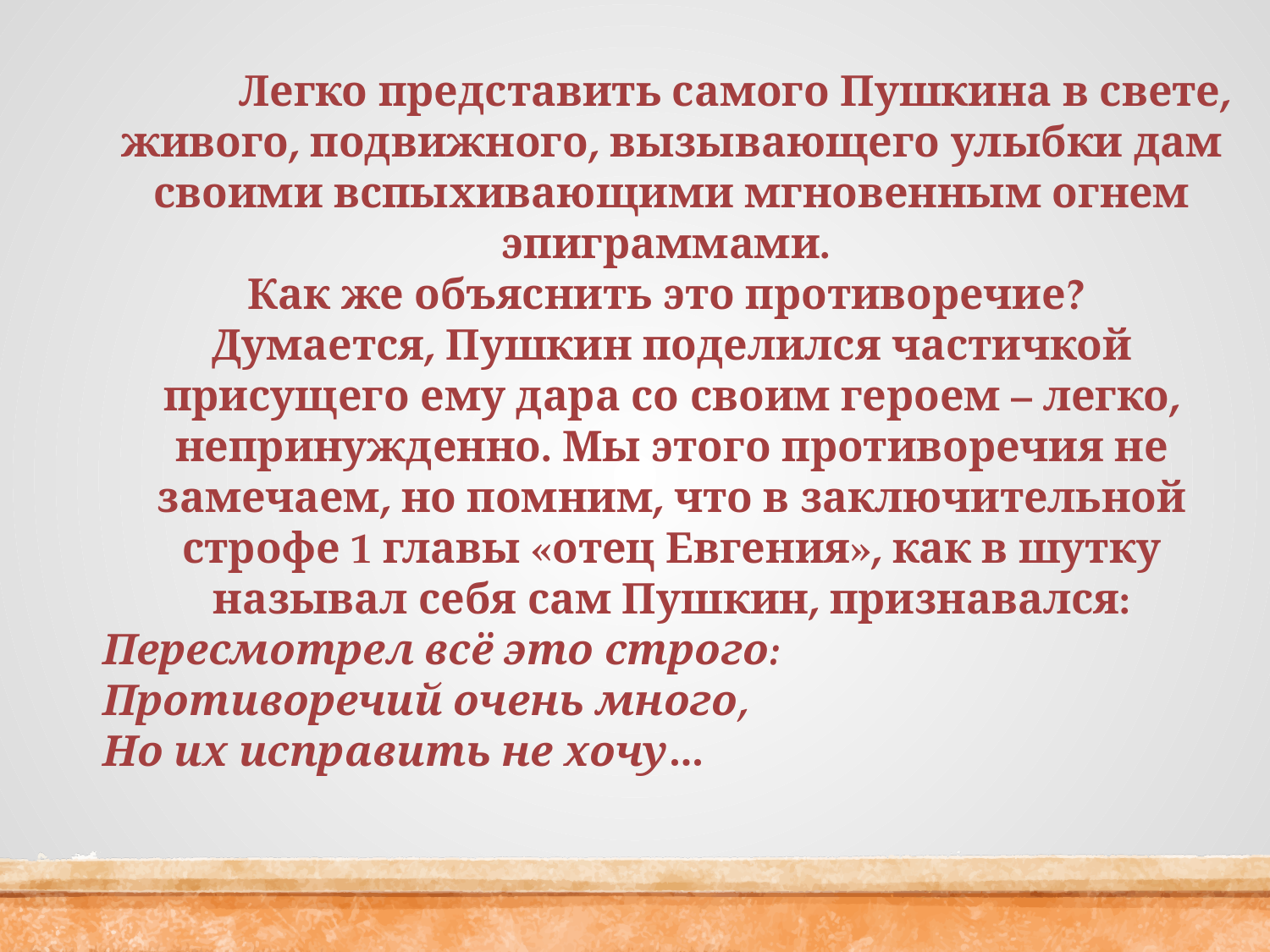

Легко представить самого Пушкина в свете, живого, подвижного, вызывающего улыбки дам своими вспыхивающими мгновенным огнем эпиграммами.
Как же объяснить это противоречие?
Думается, Пушкин поделился частичкой присущего ему дара со своим героем – легко, непринужденно. Мы этого противоречия не замечаем, но помним, что в заключительной строфе 1 главы «отец Евгения», как в шутку называл себя сам Пушкин, признавался:
Пересмотрел всё это строго:
Противоречий очень много,
Но их исправить не хочу…